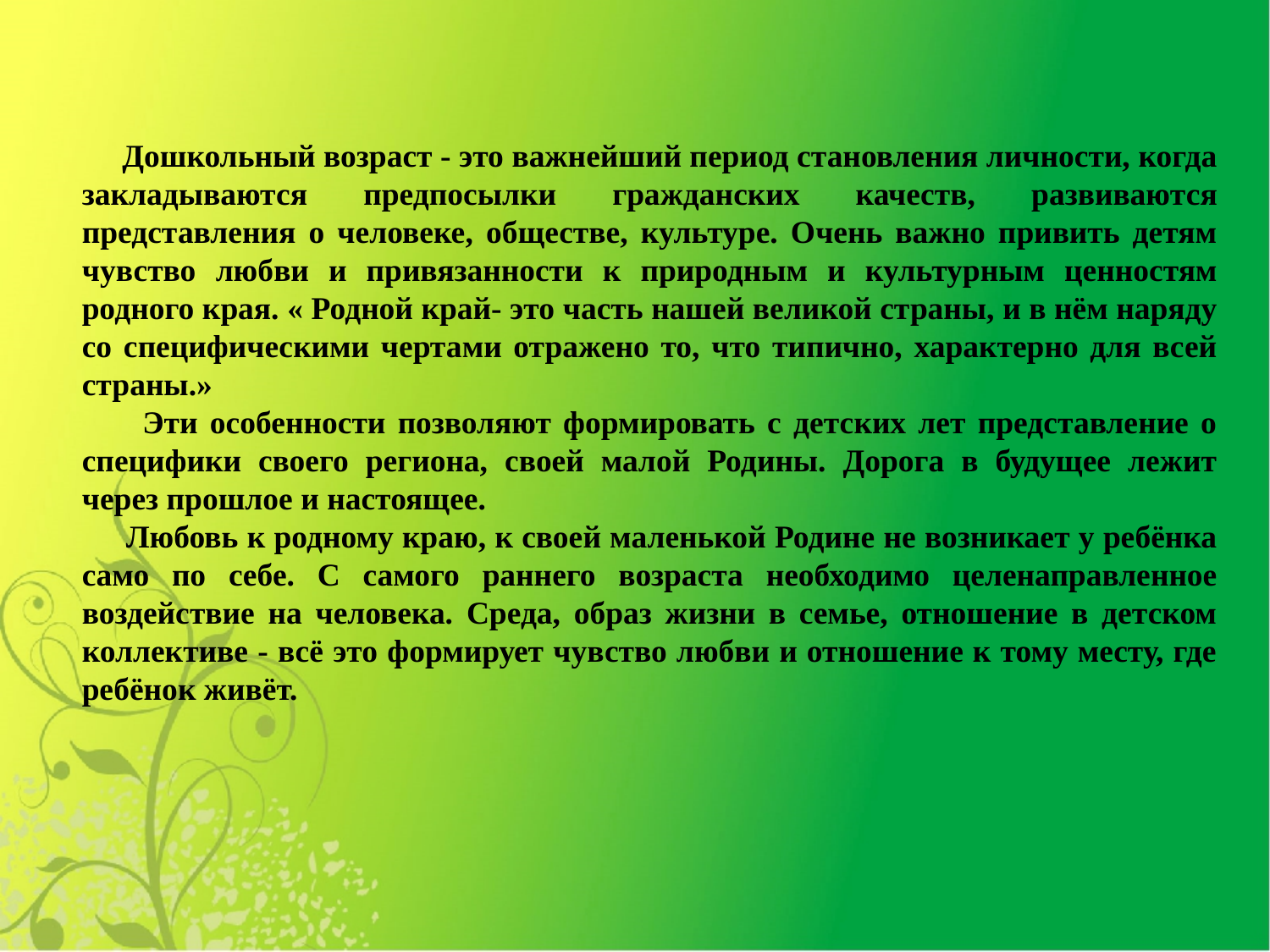

Дошкольный возраст - это важнейший период становления личности, когда закладываются предпосылки гражданских качеств, развиваются представления о человеке, обществе, культуре. Очень важно привить детям чувство любви и привязанности к природным и культурным ценностям родного края. « Родной край- это часть нашей великой страны, и в нём наряду со специфическими чертами отражено то, что типично, характерно для всей страны.»
     Эти особенности позволяют формировать с детских лет представление о специфики своего региона, своей малой Родины. Дорога в будущее лежит через прошлое и настоящее.
     Любовь к родному краю, к своей маленькой Родине не возникает у ребёнка само по себе. С самого раннего возраста необходимо целенаправленное воздействие на человека. Среда, образ жизни в семье, отношение в детском коллективе - всё это формирует чувство любви и отношение к тому месту, где ребёнок живёт.